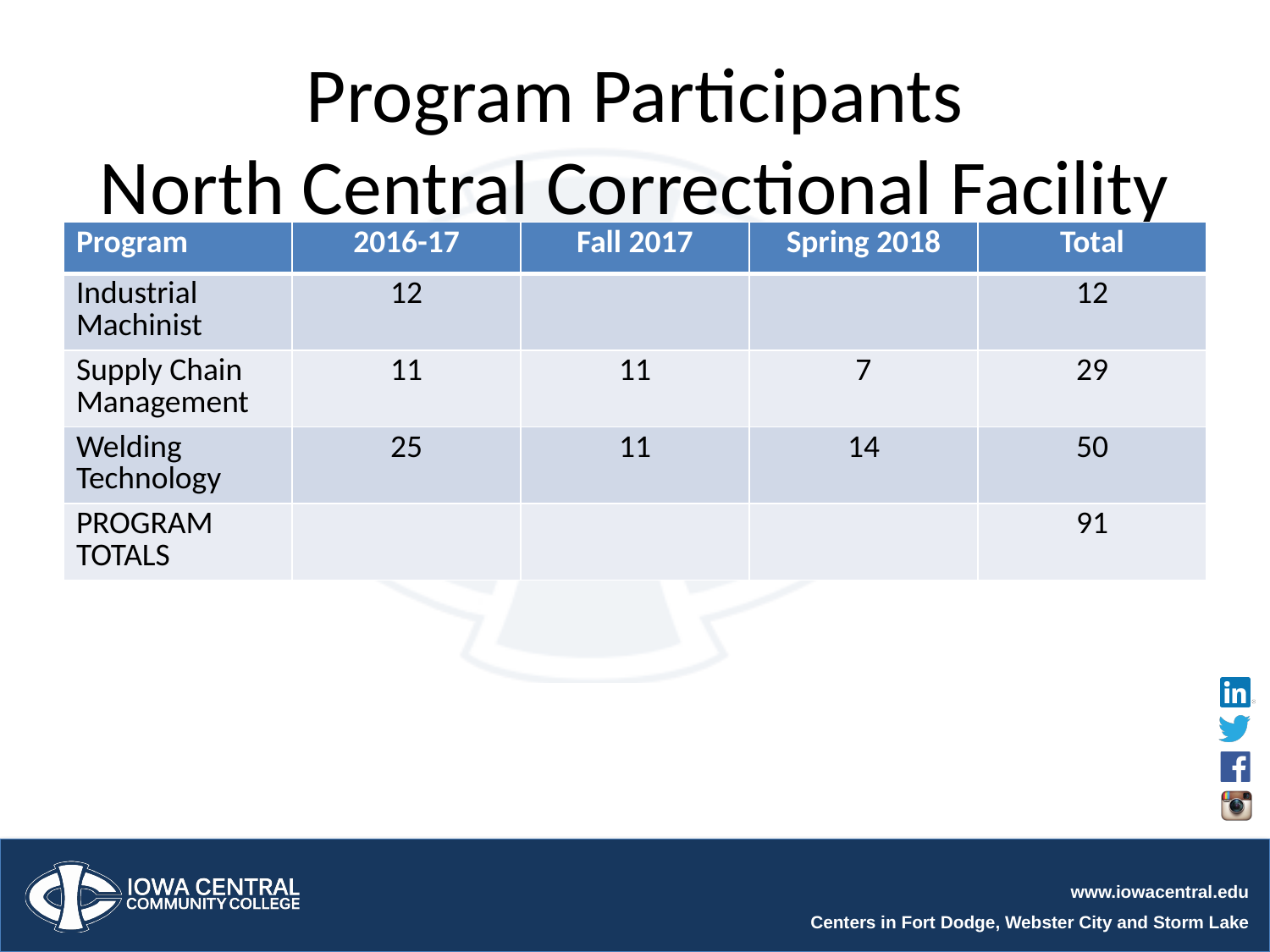

# Program Participants North Central Correctional Facility
| Program | 2016-17 | Fall 2017 | Spring 2018 | Total |
| --- | --- | --- | --- | --- |
| Industrial Machinist | 12 |  |  | 12 |
| Supply Chain Management | 11 | 11 | 7 | 29 |
| Welding Technology | 25 | 11 | 14 | 50 |
| PROGRAM TOTALS |  |  |  | 91 |